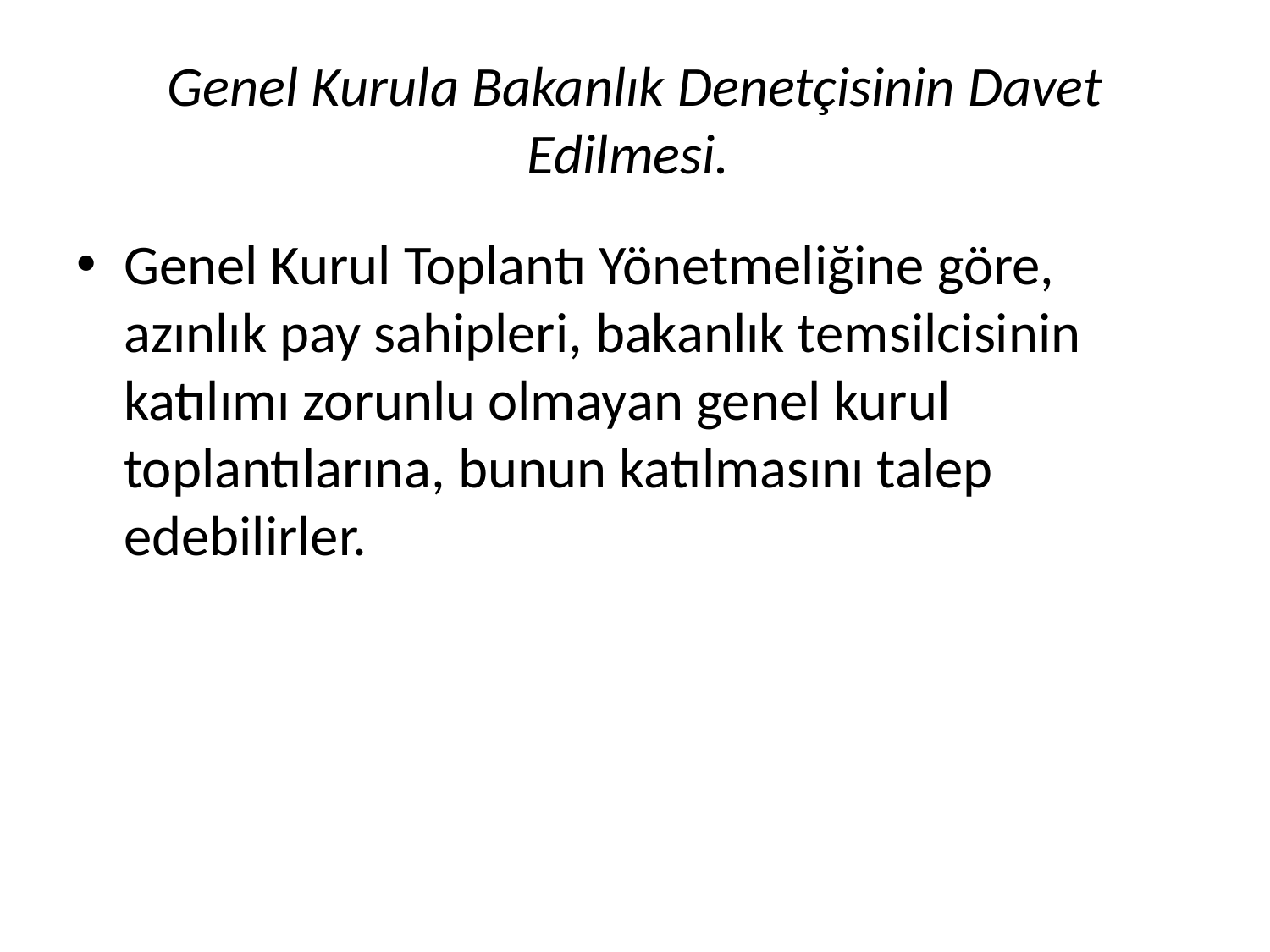

# Genel Kurula Bakanlık Denetçisinin Davet Edilmesi.
Genel Kurul Toplantı Yönetmeliğine göre, azınlık pay sahipleri, bakanlık temsilcisinin katılımı zorunlu olmayan genel kurul toplantılarına, bunun katılmasını talep edebilirler.